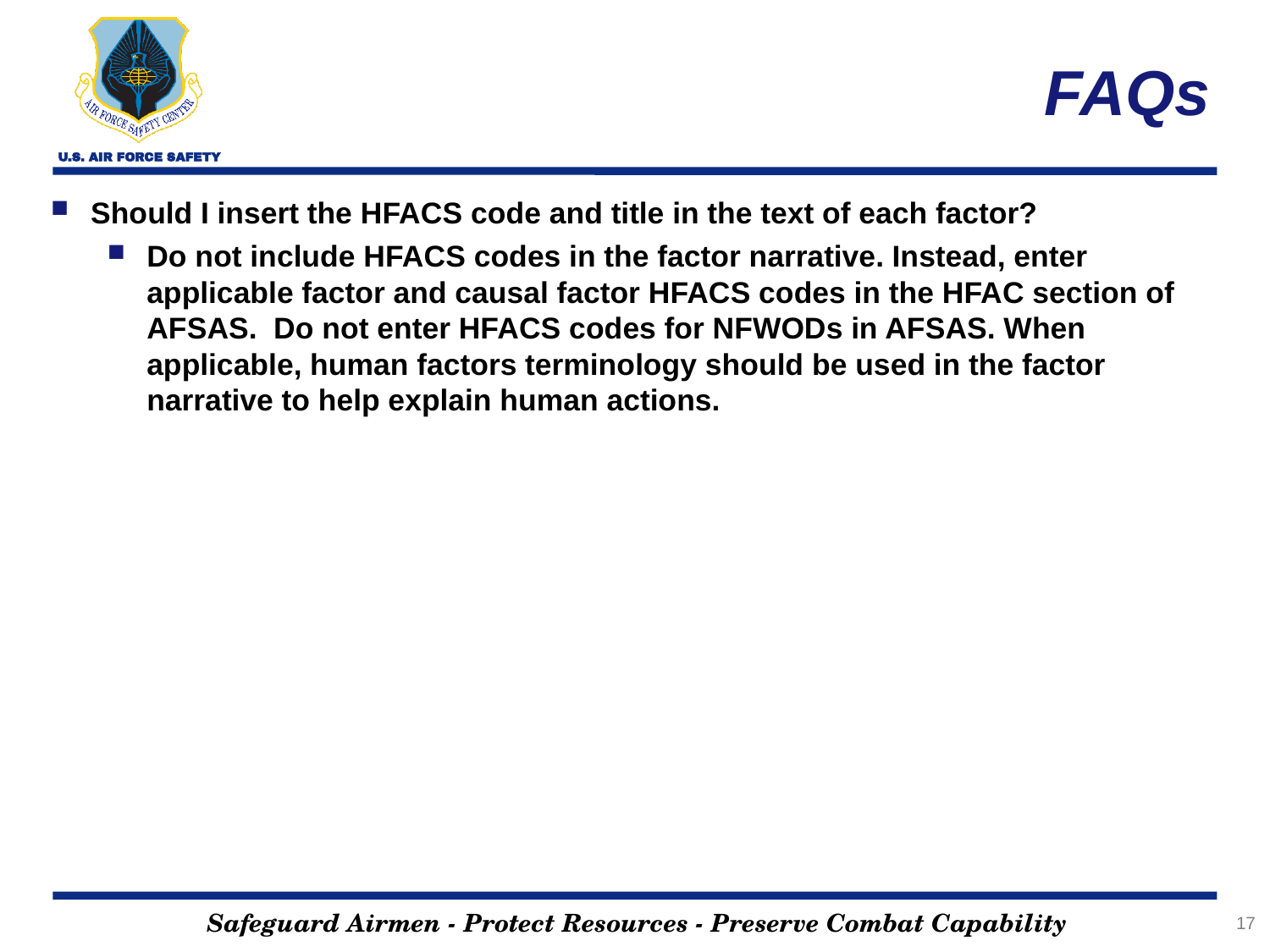

# FAQs
Should I insert the HFACS code and title in the text of each factor?
Do not include HFACS codes in the factor narrative. Instead, enter applicable factor and causal factor HFACS codes in the HFAC section of AFSAS.  Do not enter HFACS codes for NFWODs in AFSAS. When applicable, human factors terminology should be used in the factor narrative to help explain human actions.
17